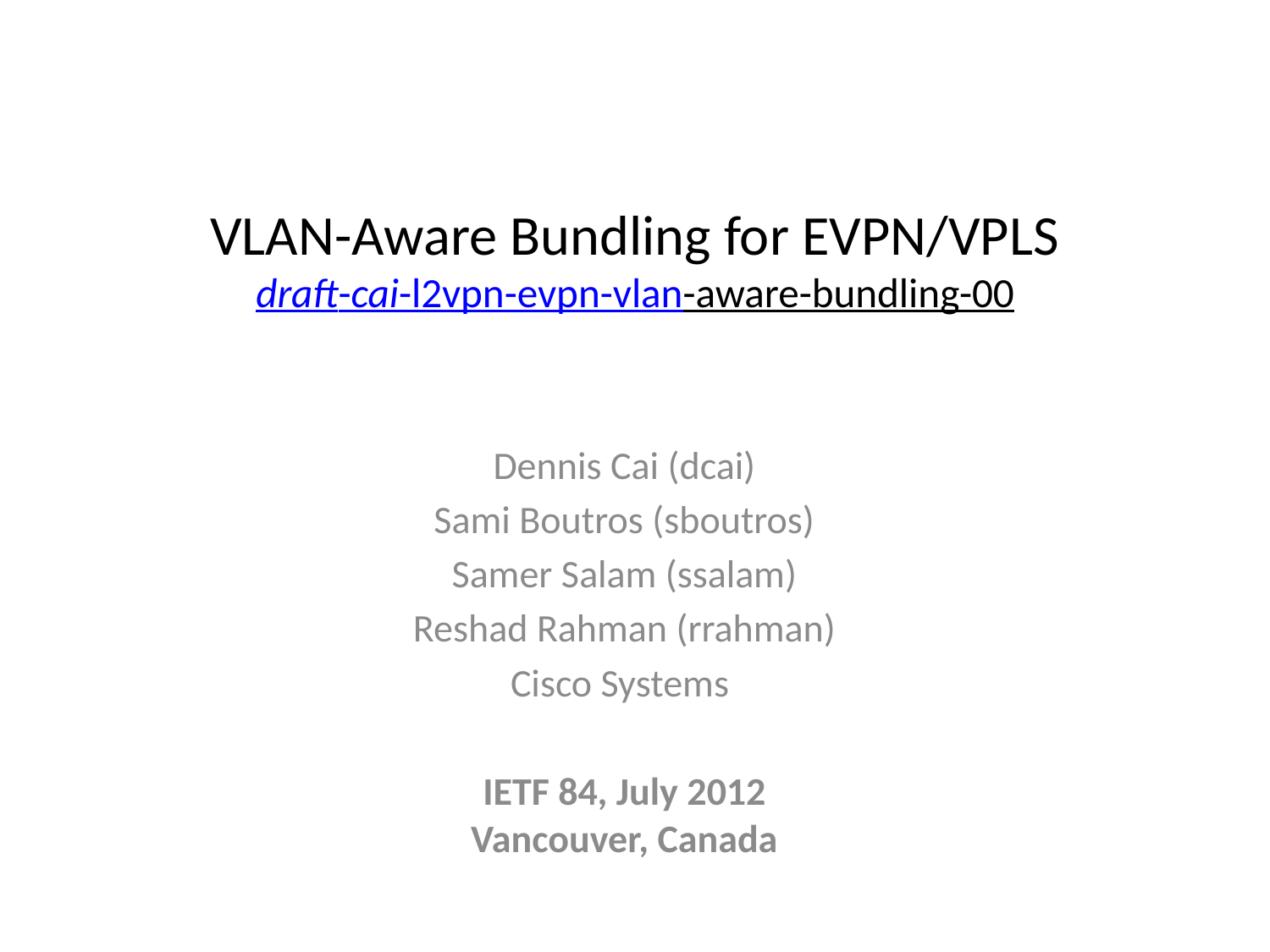

# VLAN-Aware Bundling for EVPN/VPLS draft-cai-l2vpn-evpn-vlan-aware-bundling-00
Dennis Cai (dcai)
Sami Boutros (sboutros)
Samer Salam (ssalam)
Reshad Rahman (rrahman)
Cisco Systems

IETF 84, July 2012
Vancouver, Canada